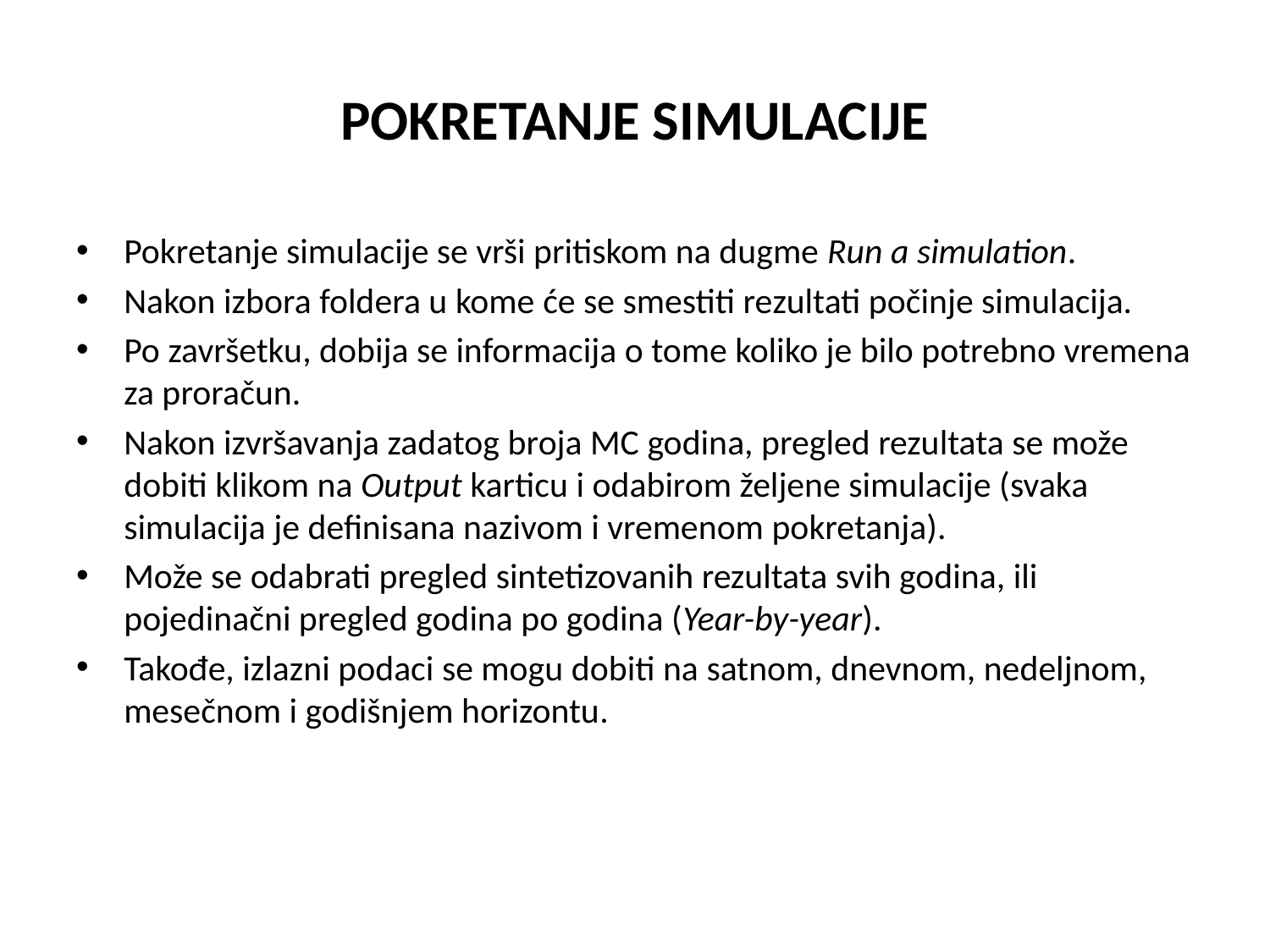

# POKRETANJE SIMULACIJE
Pokretanje simulacije se vrši pritiskom na dugme Run a simulation.
Nakon izbora foldera u kome će se smestiti rezultati počinje simulacija.
Po završetku, dobija se informacija o tome koliko je bilo potrebno vremena za proračun.
Nakon izvršavanja zadatog broja MC godina, pregled rezultata se može dobiti klikom na Output karticu i odabirom željene simulacije (svaka simulacija je definisana nazivom i vremenom pokretanja).
Može se odabrati pregled sintetizovanih rezultata svih godina, ili pojedinačni pregled godina po godina (Year-by-year).
Takođe, izlazni podaci se mogu dobiti na satnom, dnevnom, nedeljnom, mesečnom i godišnjem horizontu.